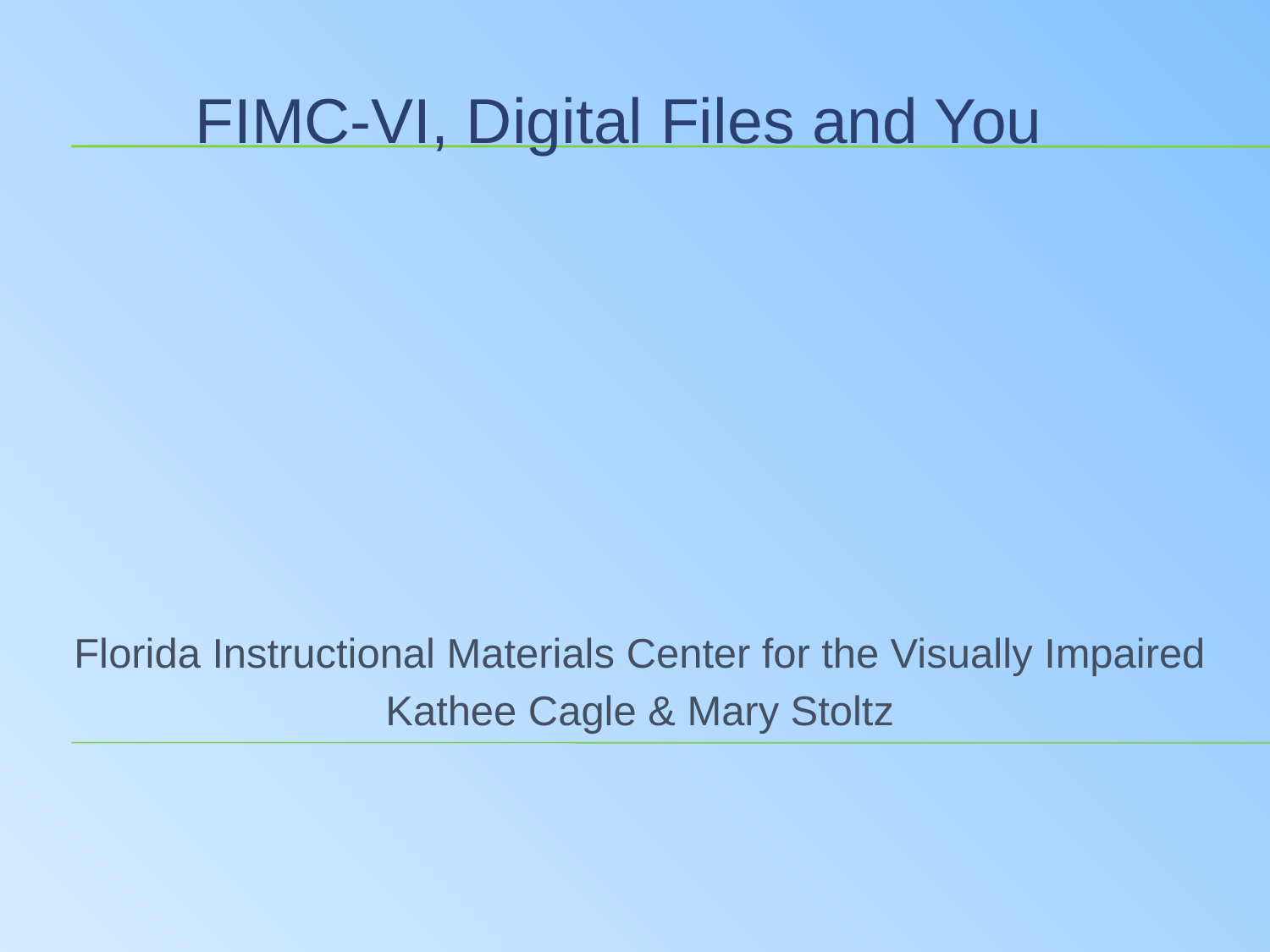

# FIMC-VI, Digital Files and You
Florida Instructional Materials Center for the Visually Impaired
Kathee Cagle & Mary Stoltz